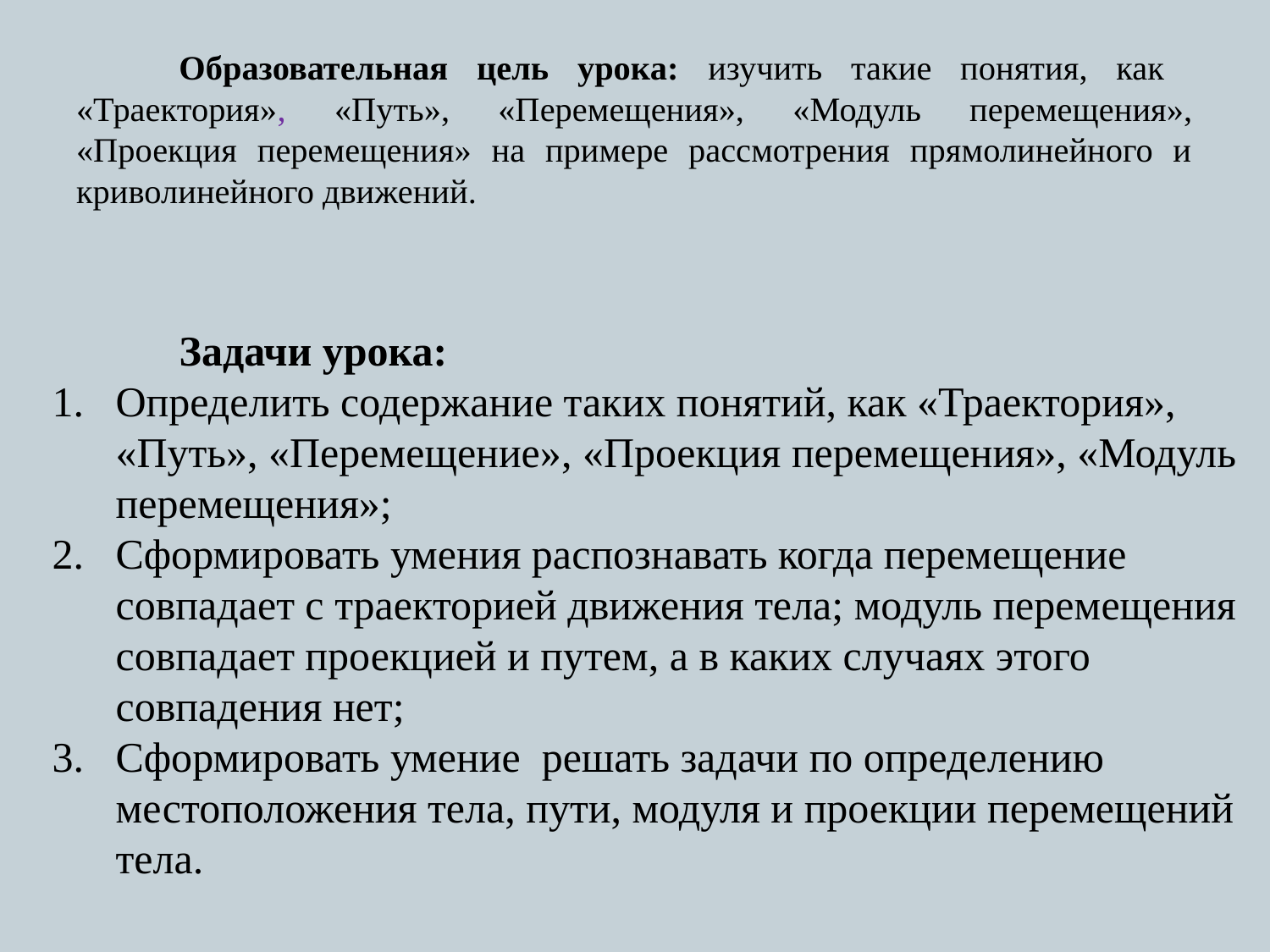

# Образовательная цель урока: изучить такие понятия, как  «Траектория», «Путь», «Перемещения», «Модуль перемещения», «Проекция перемещения» на примере рассмотрения прямолинейного и криволинейного движений.
	Задачи урока:
Определить содержание таких понятий, как «Траектория», «Путь», «Перемещение», «Проекция перемещения», «Модуль перемещения»;
Сформировать умения распознавать когда перемещение совпадает с траекторией движения тела; модуль перемещения совпадает проекцией и путем, а в каких случаях этого совпадения нет;
Сформировать умение  решать задачи по определению местоположения тела, пути, модуля и проекции перемещений тела.